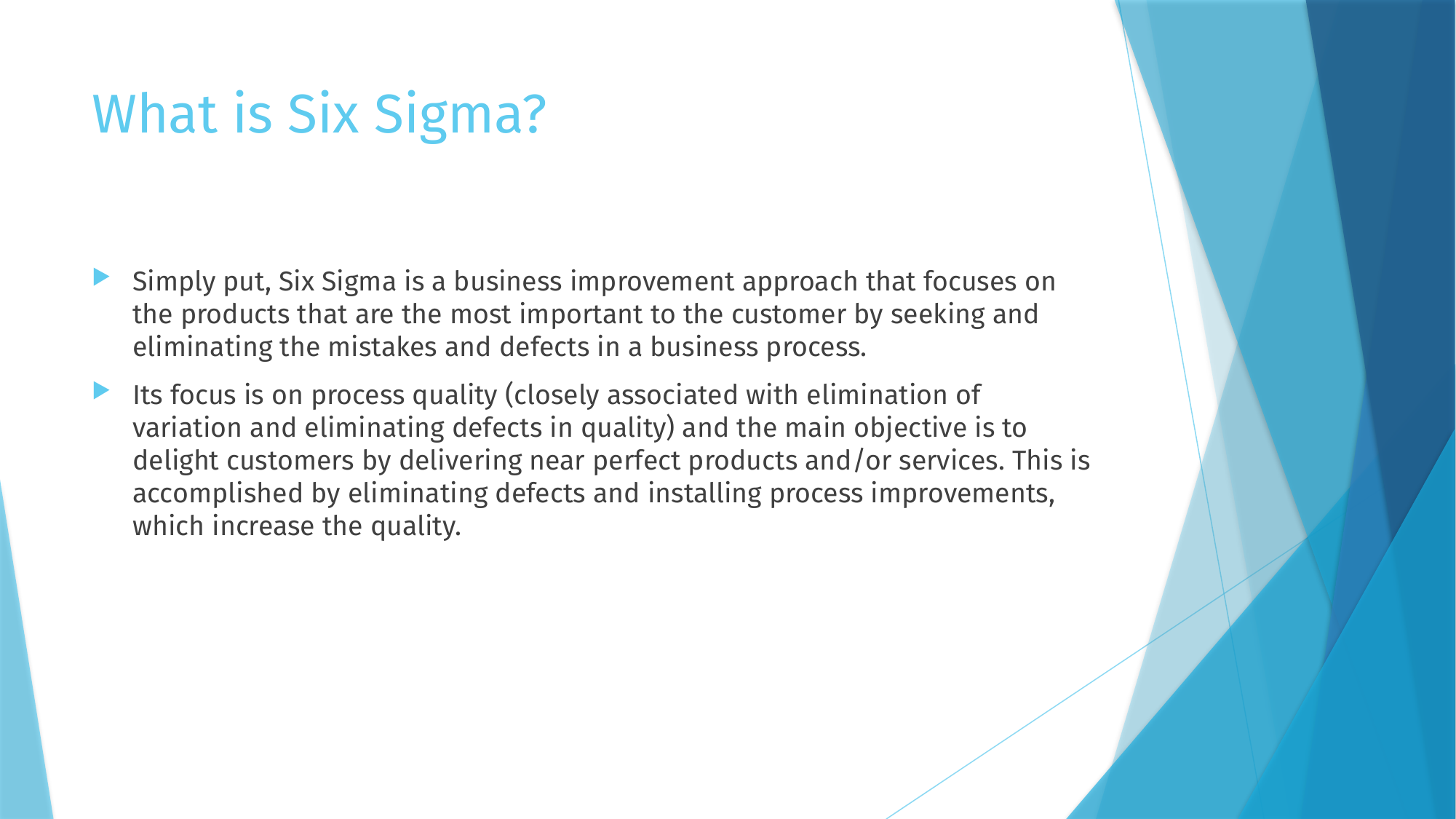

# What is Six Sigma?
Simply put, Six Sigma is a business improvement approach that focuses on the products that are the most important to the customer by seeking and eliminating the mistakes and defects in a business process.
Its focus is on process quality (closely associated with elimination of variation and eliminating defects in quality) and the main objective is to delight customers by delivering near perfect products and/or services. This is accomplished by eliminating defects and installing process improvements, which increase the quality.